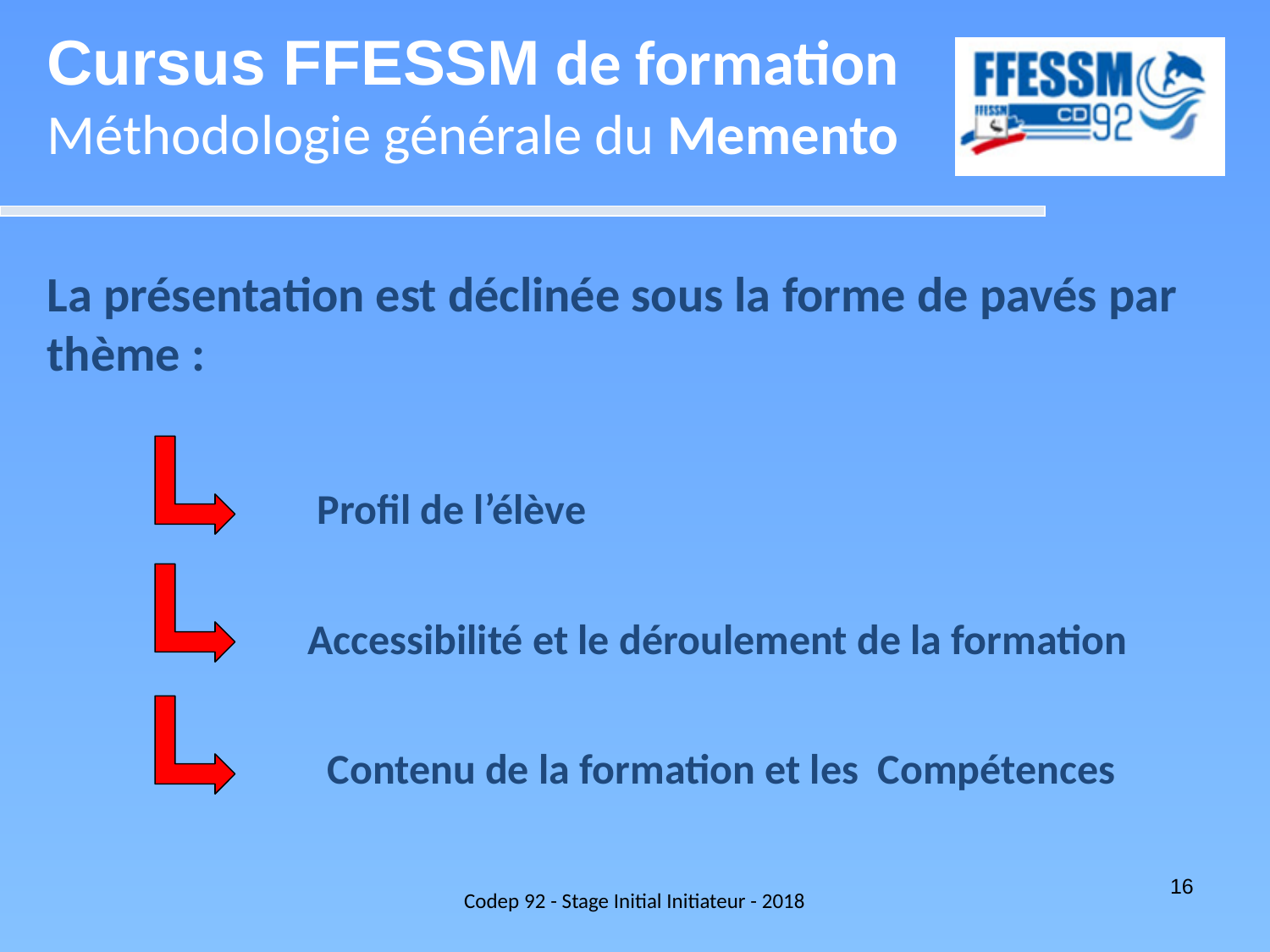

Cursus FFESSM de formation
Méthodologie générale du Memento
La présentation est déclinée sous la forme de pavés par thème :

Profil de l’élève

Accessibilité et le déroulement de la formation

Contenu de la formation et les  Compétences
Codep 92 - Stage Initial Initiateur - 2018
16